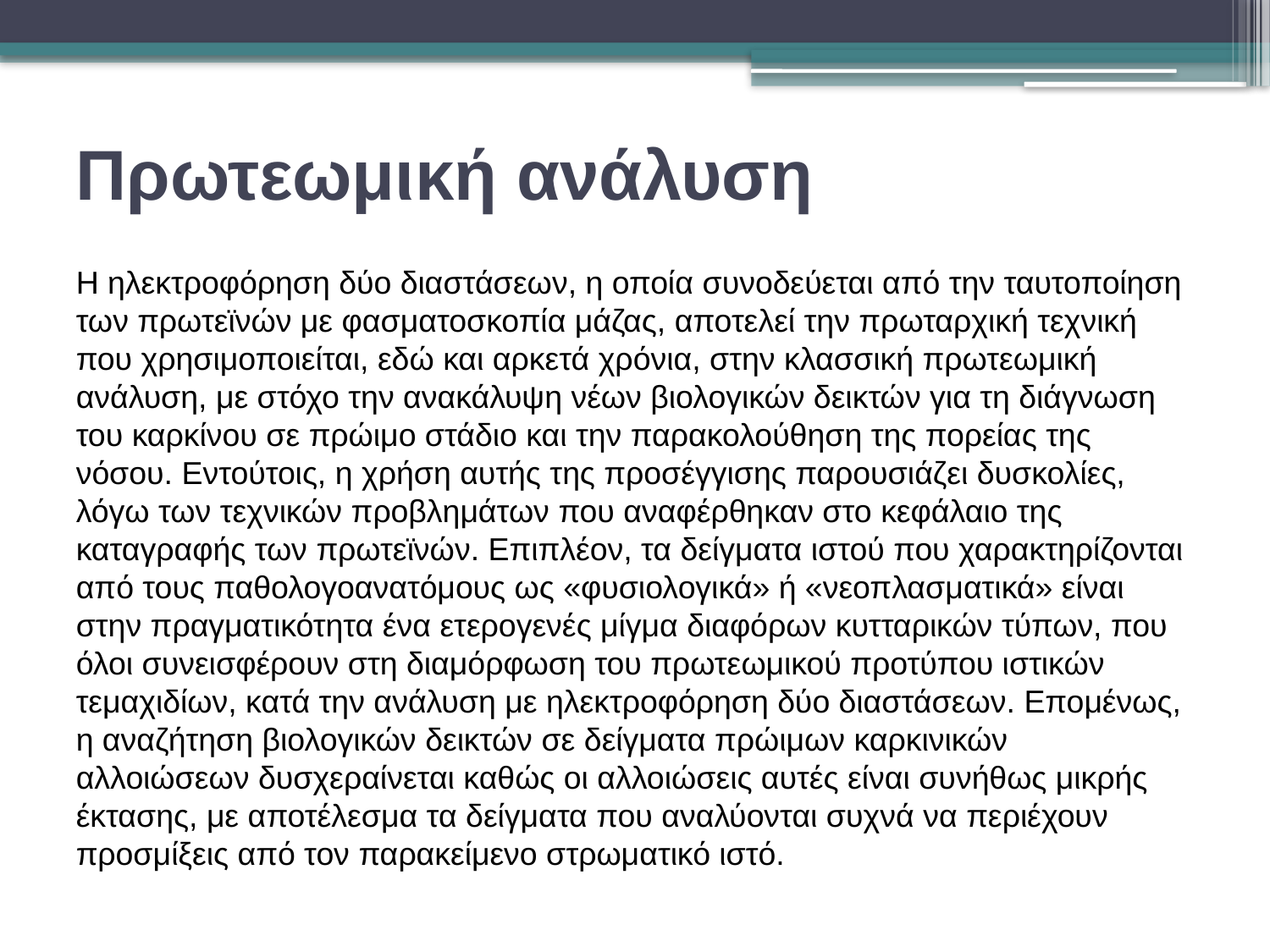

# Πρωτεωμική ανάλυση
Η ηλεκτροφόρηση δύο διαστάσεων, η οποία συνοδεύεται από την ταυτοποίηση των πρωτεϊνών με φασματοσκοπία μάζας, αποτελεί την πρωταρχική τεχνική που χρησιμοποιείται, εδώ και αρκετά χρόνια, στην κλασσική πρωτεωμική ανάλυση, με στόχο την ανακάλυψη νέων βιολογικών δεικτών για τη διάγνωση του καρκίνου σε πρώιμο στάδιο και την παρακολούθηση της πορείας της νόσου. Εντούτοις, η χρήση αυτής της προσέγγισης παρουσιάζει δυσκολίες, λόγω των τεχνικών προβλημάτων που αναφέρθηκαν στο κεφάλαιο της καταγραφής των πρωτεϊνών. Επιπλέον, τα δείγματα ιστού που χαρακτηρίζονται από τους παθολογοανατόμους ως «φυσιολογικά» ή «νεοπλασματικά» είναι στην πραγματικότητα ένα ετερογενές μίγμα διαφόρων κυτταρικών τύπων, που όλοι συνεισφέρουν στη διαμόρφωση του πρωτεωμικού προτύπου ιστικών τεμαχιδίων, κατά την ανάλυση με ηλεκτροφόρηση δύο διαστάσεων. Επομένως, η αναζήτηση βιολογικών δεικτών σε δείγματα πρώιμων καρκινικών  αλλοιώσεων δυσχεραίνεται καθώς οι αλλοιώσεις αυτές είναι συνήθως μικρής έκτασης, με αποτέλεσμα τα δείγματα που αναλύονται συχνά να περιέχουν προσμίξεις από τον παρακείμενο στρωματικό ιστό.